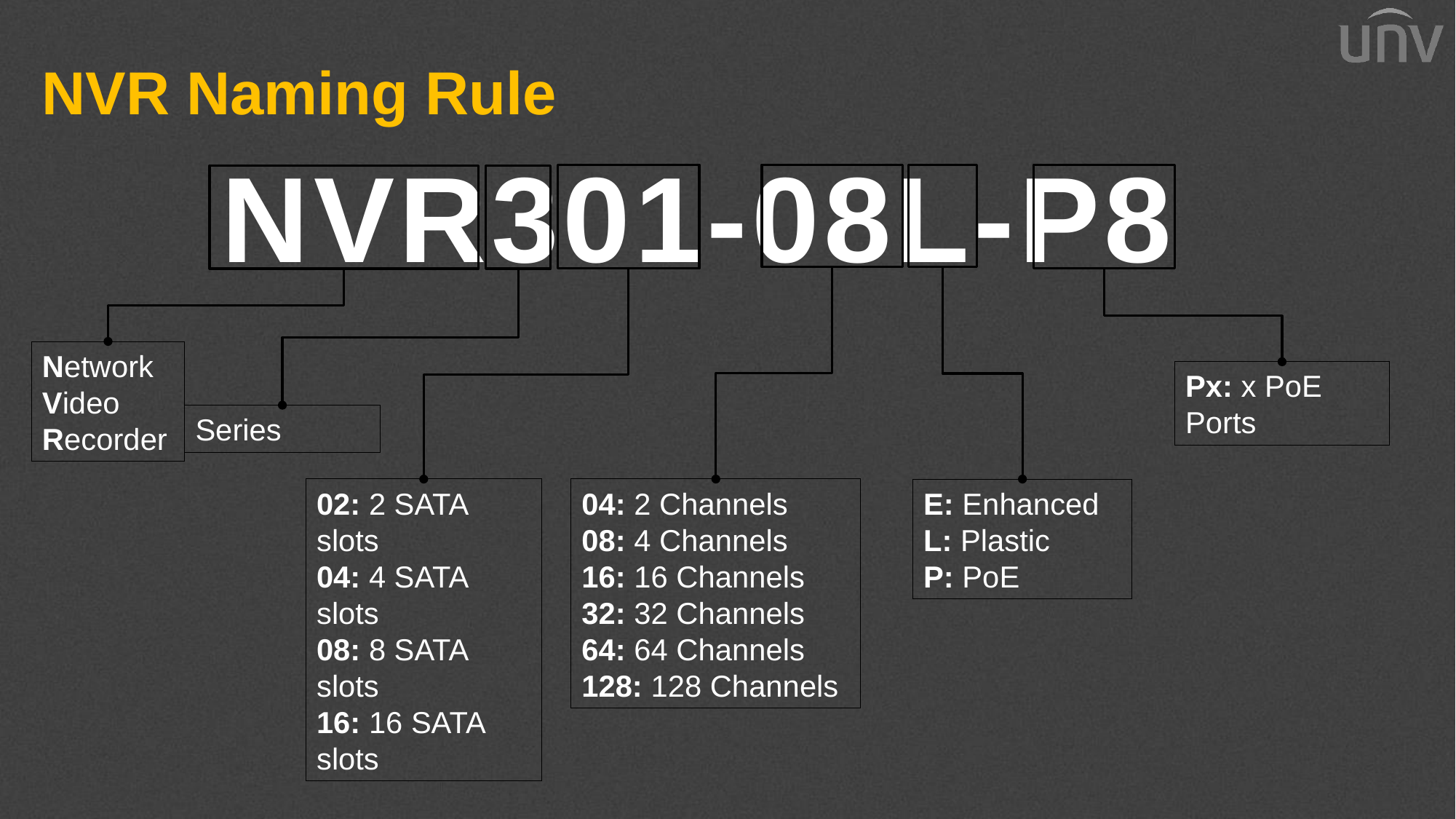

NVR Naming Rule
NVR301-08L-P8

Network
Video
Recorder
Px: x PoE Ports
Series
02: 2 SATA slots
04: 4 SATA slots
08: 8 SATA slots
16: 16 SATA slots
04: 2 Channels
08: 4 Channels
16: 16 Channels
32: 32 Channels
64: 64 Channels
128: 128 Channels
E: Enhanced
L: Plastic
P: PoE